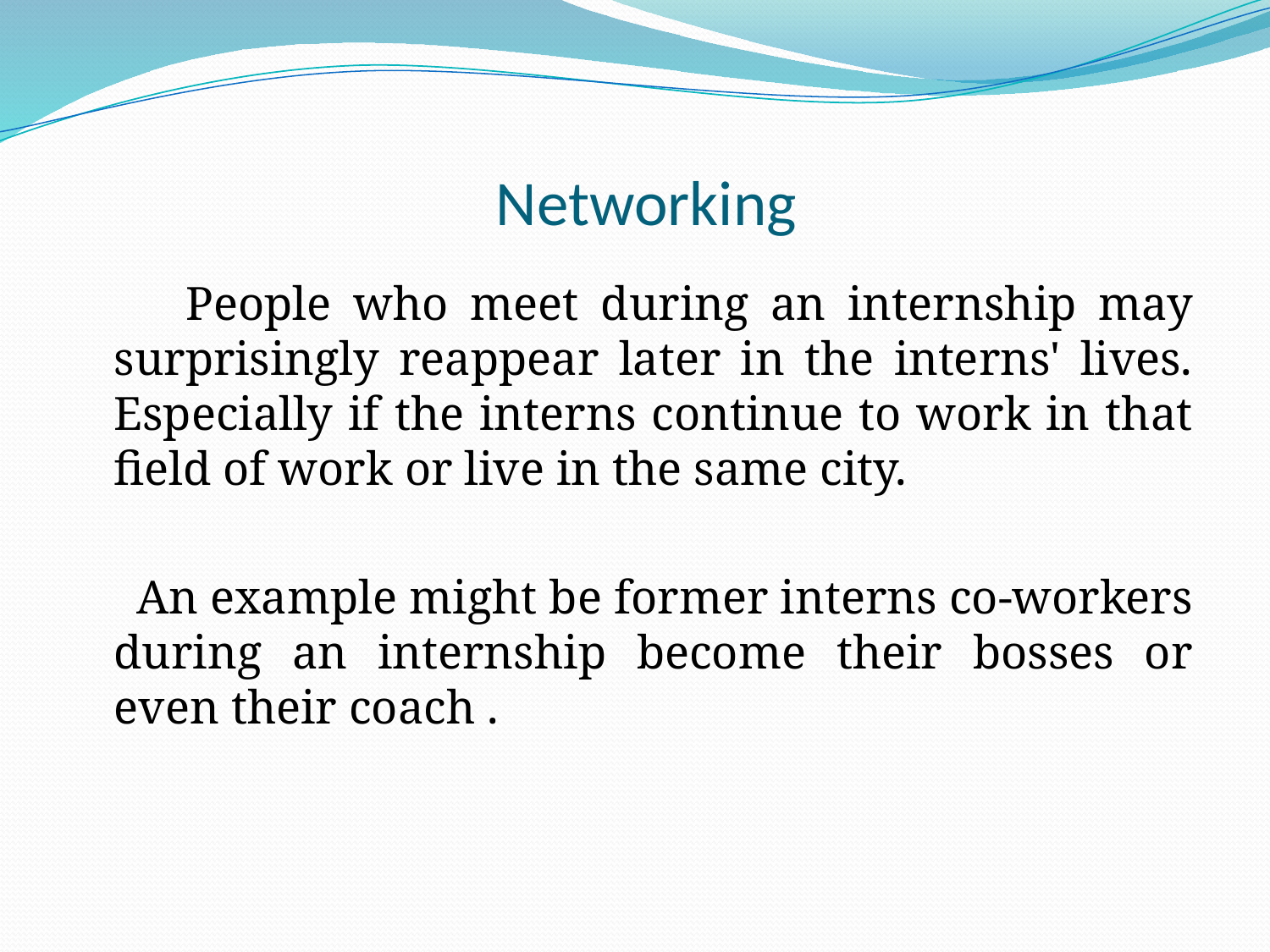

# Networking
     People who meet during an internship may surprisingly reappear later in the interns' lives. Especially if the interns continue to work in that field of work or live in the same city.

     An example might be former interns co-workers during an internship become their bosses or even their coach .